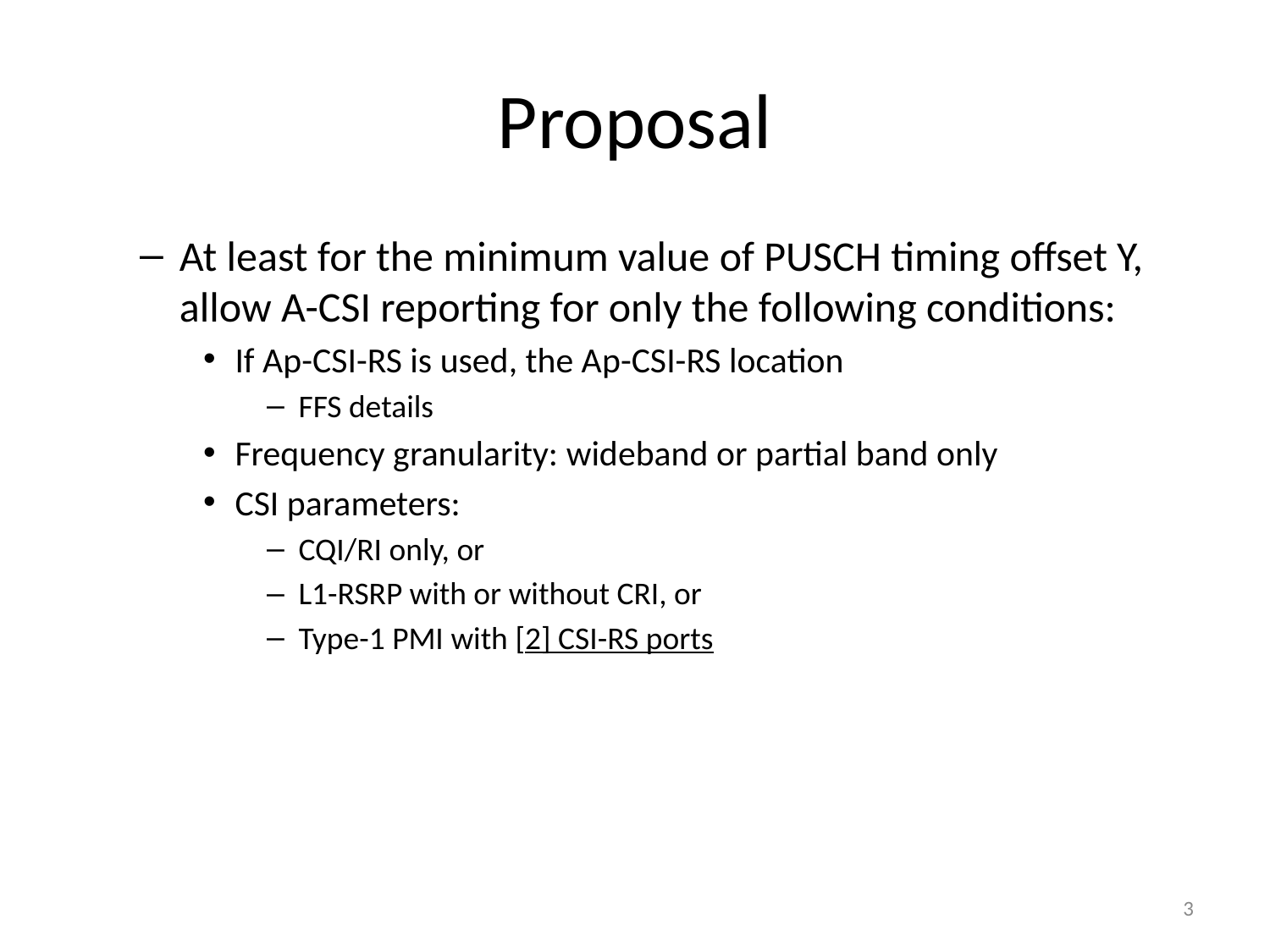

# Proposal
At least for the minimum value of PUSCH timing offset Y, allow A-CSI reporting for only the following conditions:
If Ap-CSI-RS is used, the Ap-CSI-RS location
FFS details
Frequency granularity: wideband or partial band only
CSI parameters:
CQI/RI only, or
L1-RSRP with or without CRI, or
Type-1 PMI with [2] CSI-RS ports
3